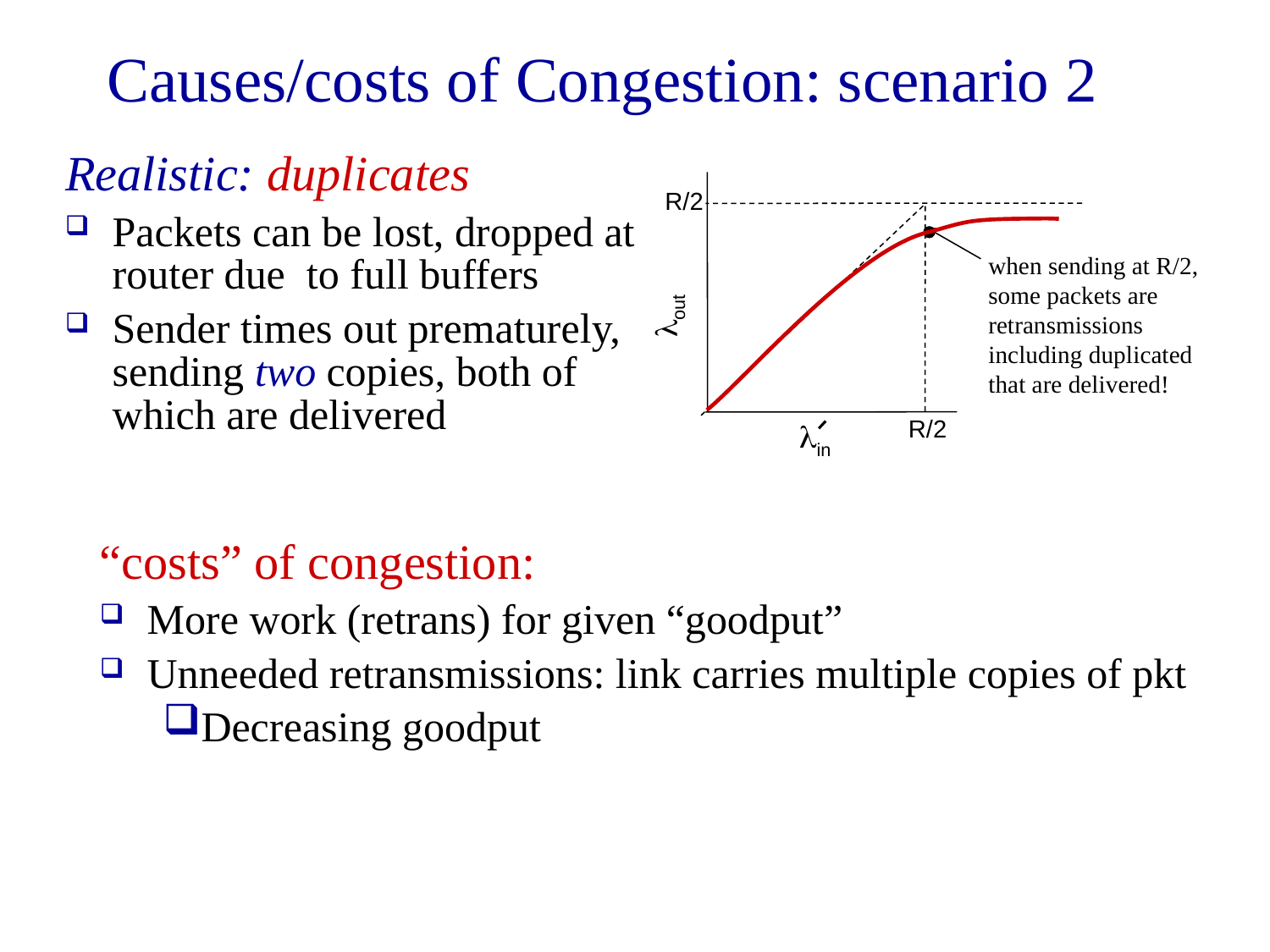

Causes/costs of Congestion: scenario 2
Realistic: duplicates
Packets can be lost, dropped at router due  to full buffers
Sender times out prematurely, sending two copies, both of which are delivered

R/2

when sending at R/2, some packets are retransmissions including duplicated that are delivered!

λout
R/2
λin

“costs” of congestion:
More work (retrans) for given “goodput”
Unneeded retransmissions: link carries multiple copies of pkt
Decreasing goodput